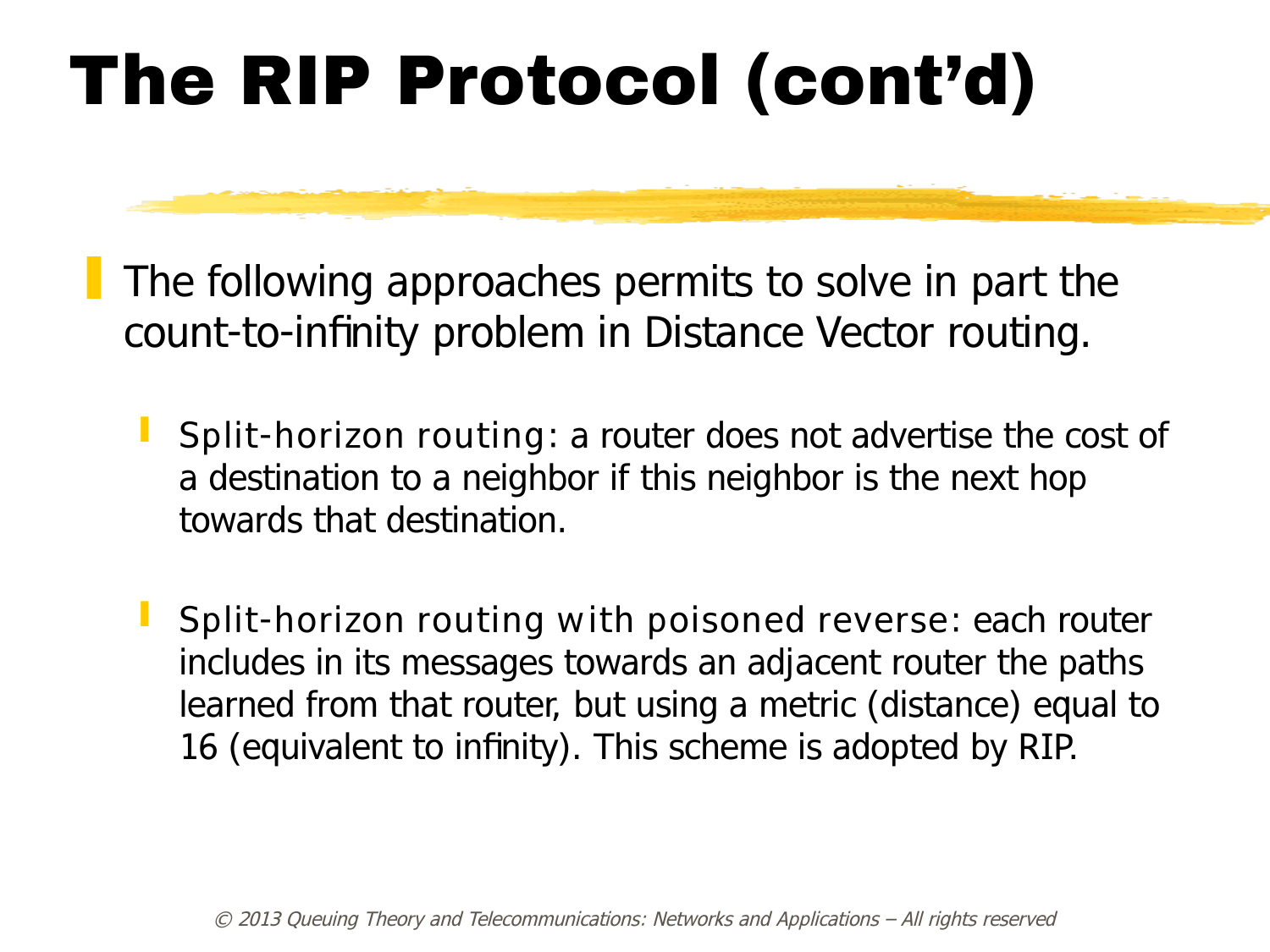

# The RIP Protocol (cont’d)
The following approaches permits to solve in part the count-to-infinity problem in Distance Vector routing.

Split-horizon routing: a router does not advertise the cost of a destination to a neighbor if this neighbor is the next hop towards that destination.

Split-horizon routing with poisoned reverse: each router includes in its messages towards an adjacent router the paths learned from that router, but using a metric (distance) equal to 16 (equivalent to infinity). This scheme is adopted by RIP.

© 2013 Queuing Theory and Telecommunications: Networks and Applications – All rights reserved